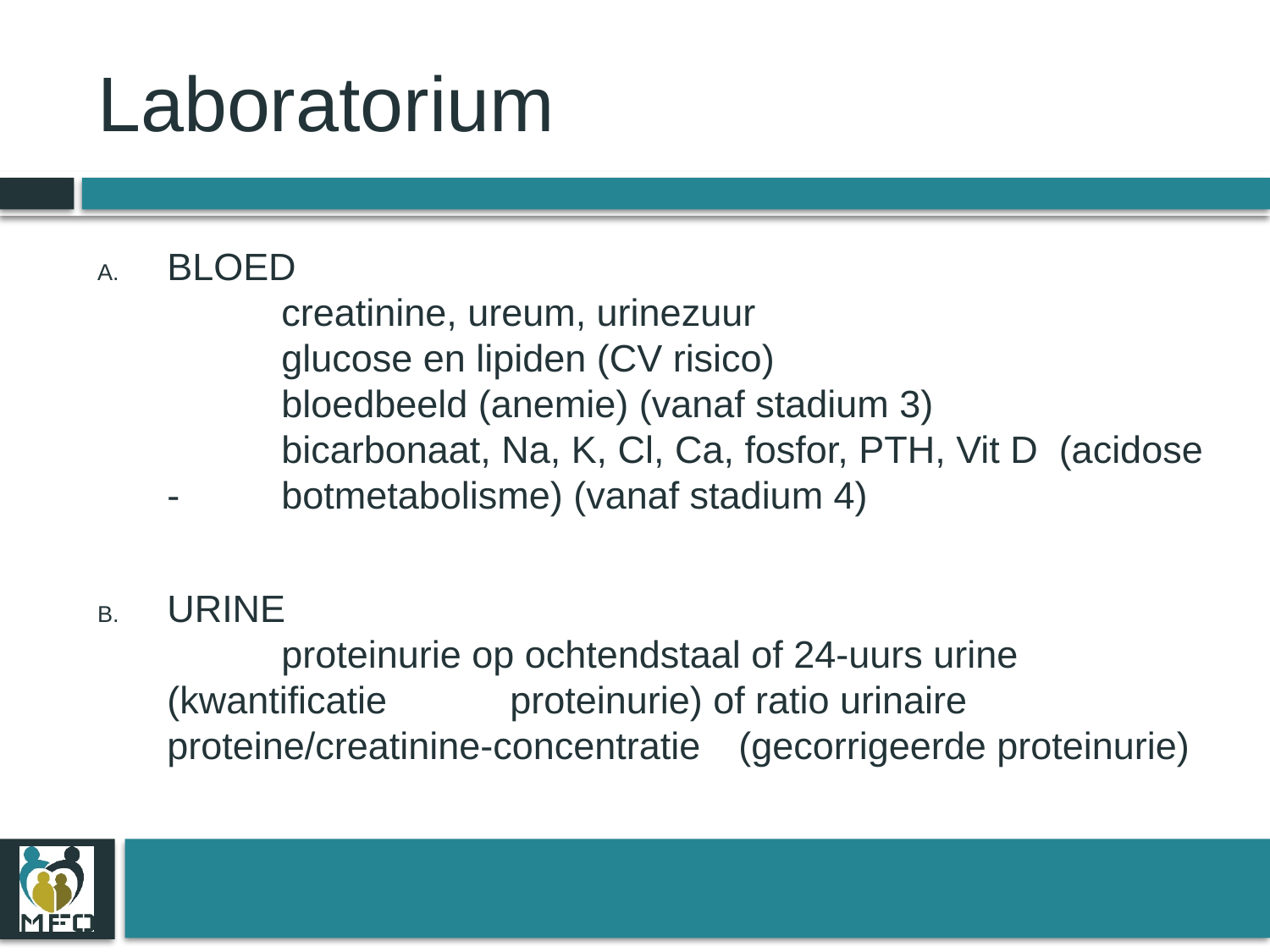

# Laboratorium
BLOED
	creatinine, ureum, urinezuur
	glucose en lipiden (CV risico)
	bloedbeeld (anemie) (vanaf stadium 3)
	bicarbonaat, Na, K, Cl, Ca, fosfor, PTH, Vit D  (acidose - 	botmetabolisme) (vanaf stadium 4)

URINE
	proteinurie op ochtendstaal of 24-uurs urine (kwantificatie 	proteinurie) of ratio urinaire proteine/creatinine-concentratie 	(gecorrigeerde proteinurie)